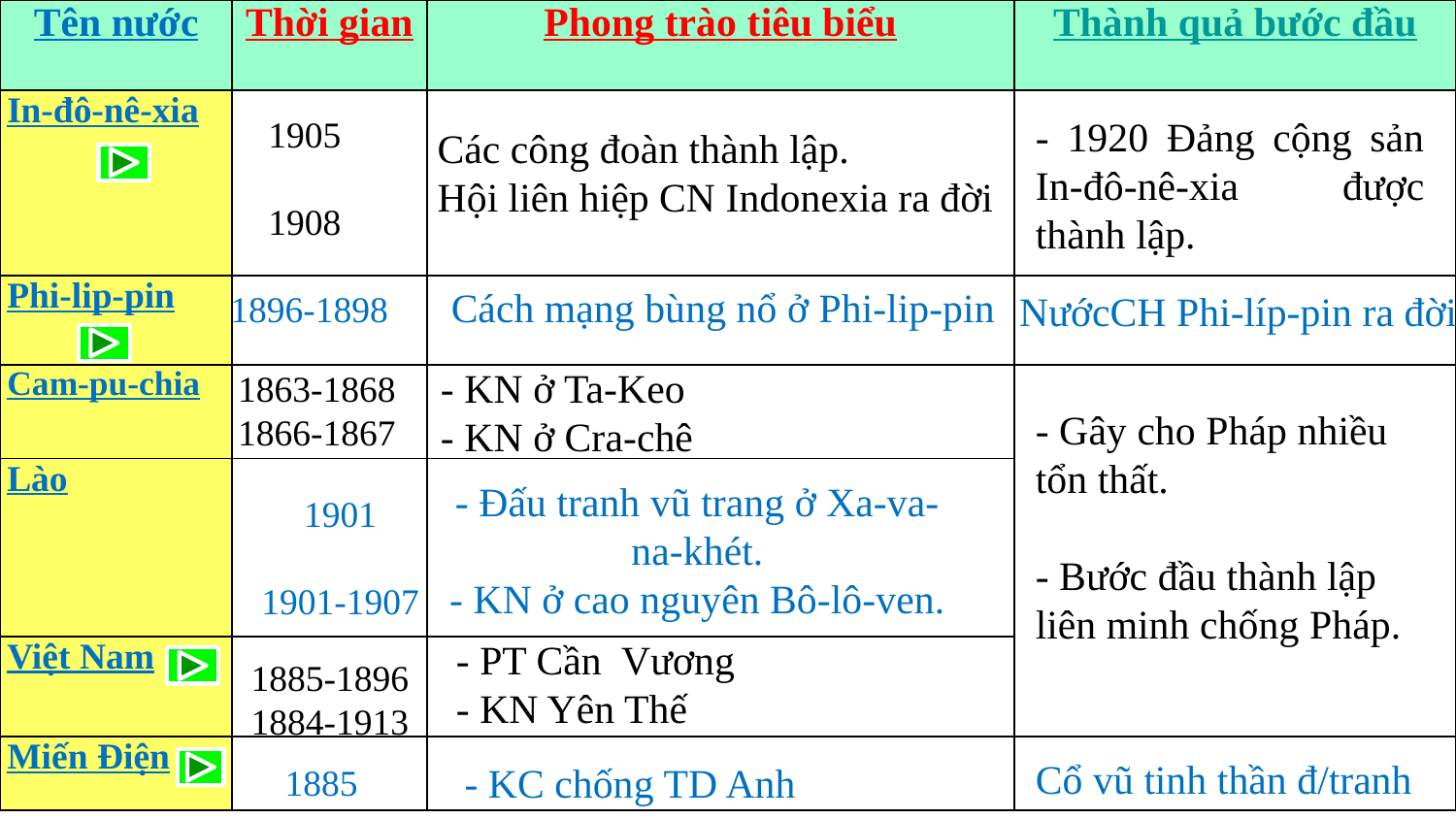

| Tên nước | Thời gian | Phong trào tiêu biểu | Thành quả bước đầu |
| --- | --- | --- | --- |
| In-đô-nê-xia |  |  |  |
| Phi-lip-pin |  |  |  |
| Cam-pu-chia |  |  |  |
| Lào |  |  |  |
| Việt Nam |  |  |  |
| Miến Điện |  |  |  |
1905

1908

- 1920 Đảng cộng sản In-đô-nê-xia được thành lập.
Các công đoàn thành lập.
Hội liên hiệp CN Indonexia ra đời

Cách mạng bùng nổ ở Phi-lip-pin
1896-1898

 NướcCH Phi-líp-pin ra đời.

- KN ở Ta-Keo
- KN ở Cra-chê
1863-1868
1866-1867

- Gây cho Pháp nhiều tổn thất.

- Bước đầu thành lập liên minh chống Pháp.

- Đấu tranh vũ trang ở Xa-va-na-khét.
- KN ở cao nguyên Bô-lô-ven.
1901

1901-1907

- PT Cần  Vương
- KN Yên Thế

1885-1896
1884-1913

Cổ vũ tinh thần đ/tranh

- KC chống TD Anh
1885